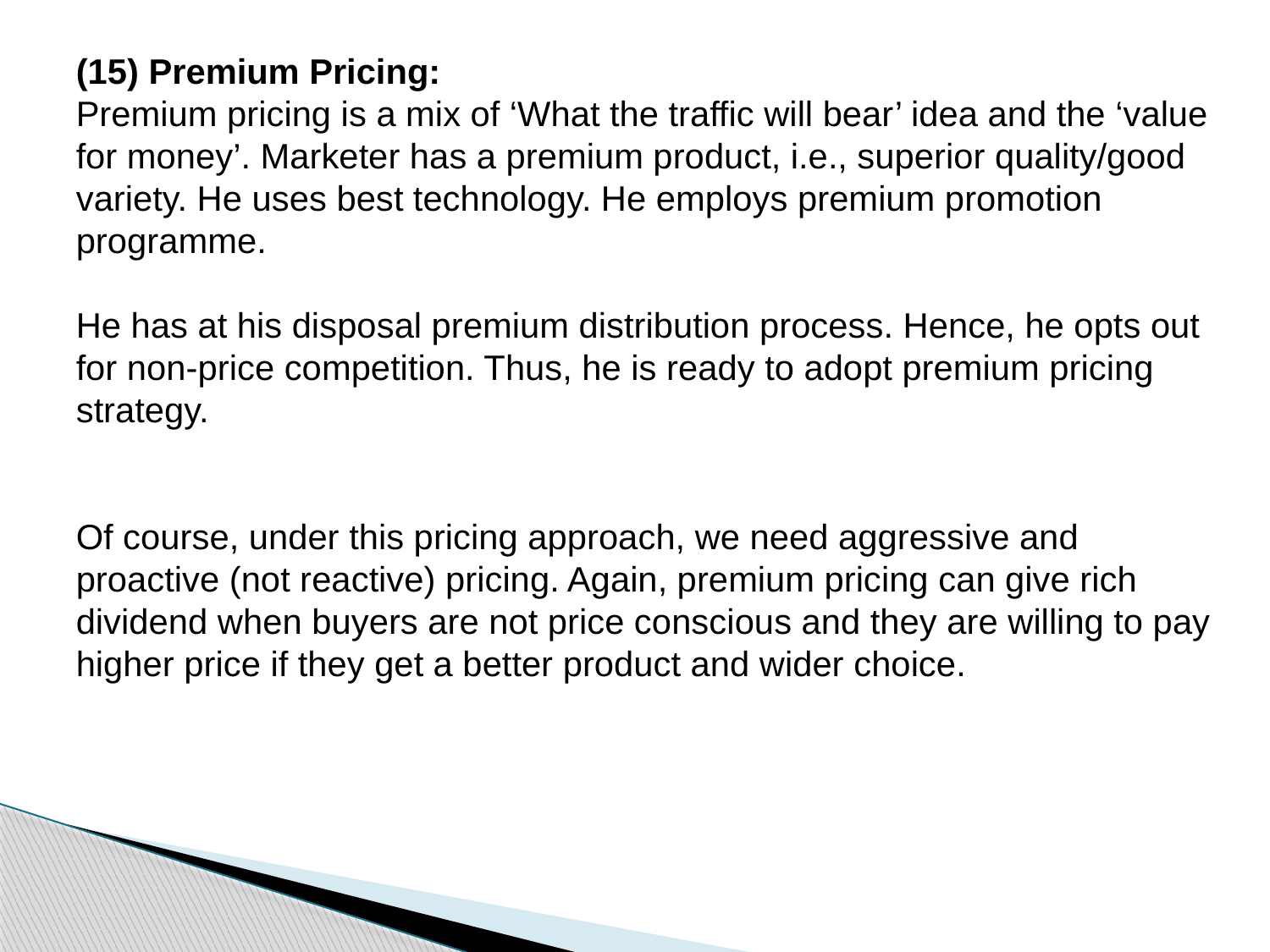

(15) Premium Pricing:
Premium pricing is a mix of ‘What the traffic will bear’ idea and the ‘value for money’. Marketer has a premium product, i.e., superior quality/good variety. He uses best technology. He employs premium promotion programme.

He has at his disposal premium distribution process. Hence, he opts out for non-price competition. Thus, he is ready to adopt premium pricing strategy.

Of course, under this pricing approach, we need aggressive and proactive (not reactive) pricing. Again, premium pricing can give rich dividend when buyers are not price conscious and they are willing to pay higher price if they get a better product and wider choice.